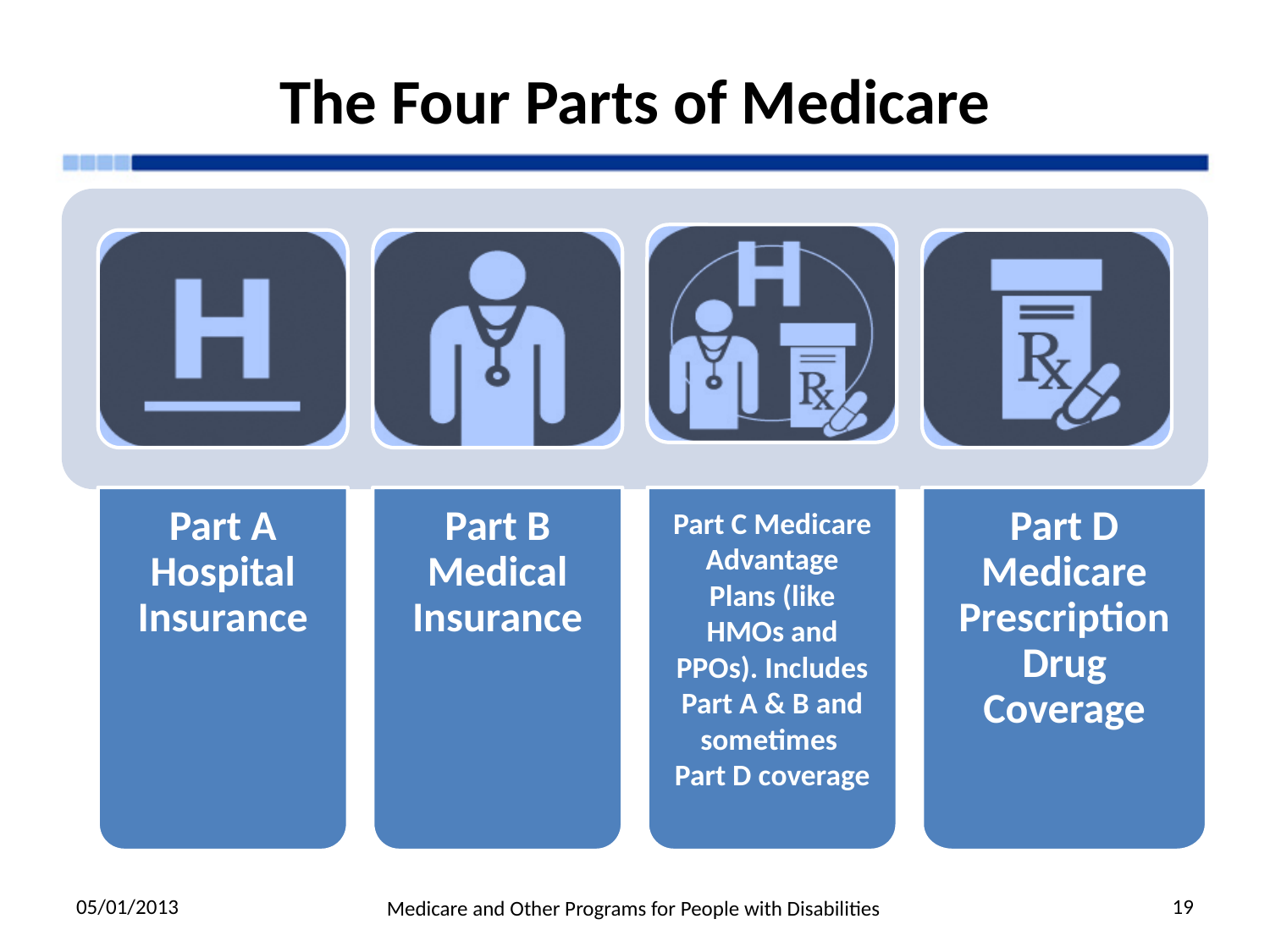

# The Four Parts of Medicare

Part A Hospital Insurance
Part B Medical Insurance
Part C Medicare Advantage Plans (like HMOs and PPOs). Includes Part A & B and sometimes
Part D coverage
Part D Medicare Prescription Drug Coverage
05/01/2013
19
Medicare and Other Programs for People with Disabilities